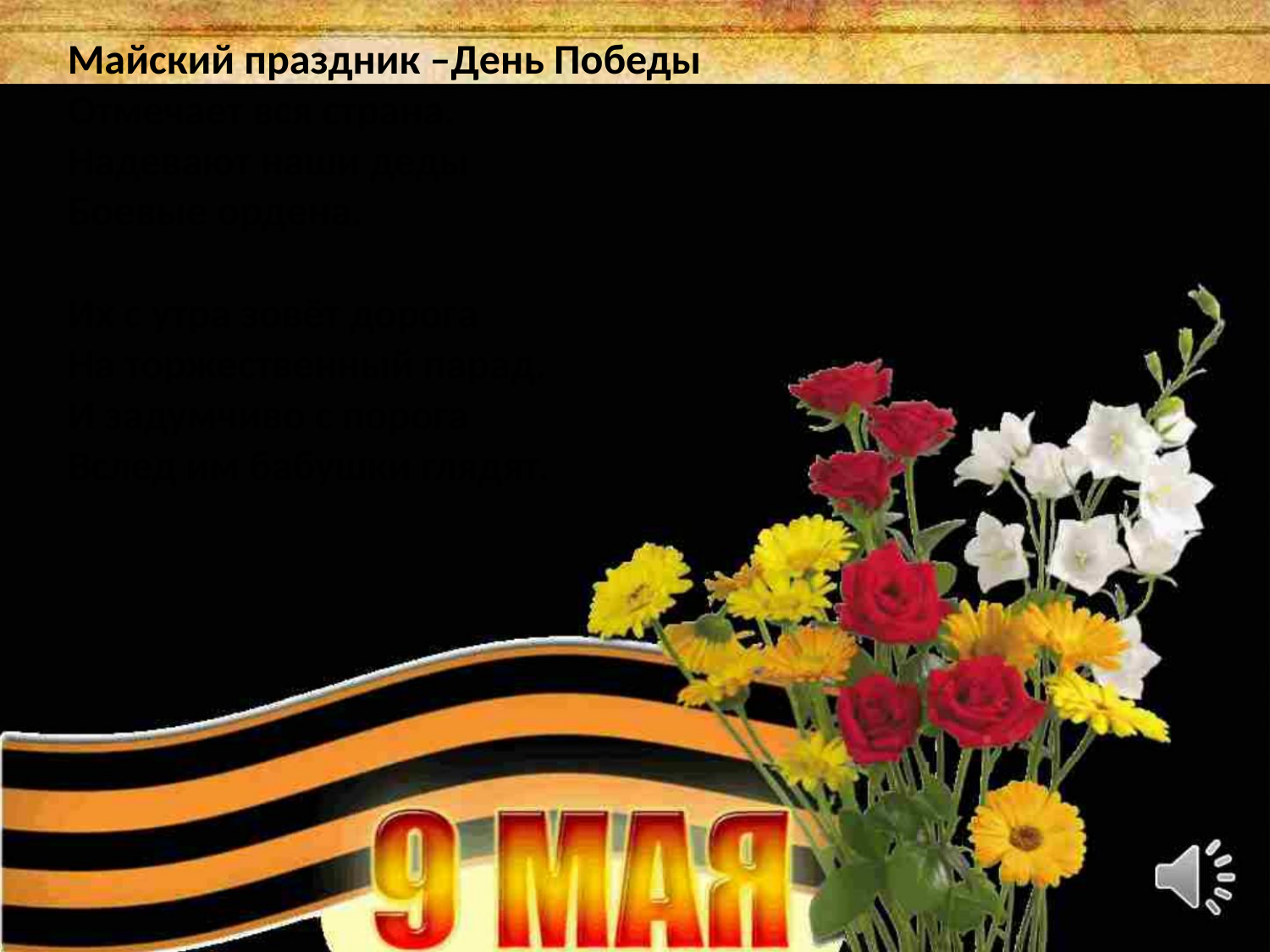

Майский праздник –День Победы
Отмечает вся страна.
Надевают наши деды
Боевые ордена.
Их с утра зовёт дорога
На торжественный парад.
И задумчиво с порога
Вслед им бабушки глядят.